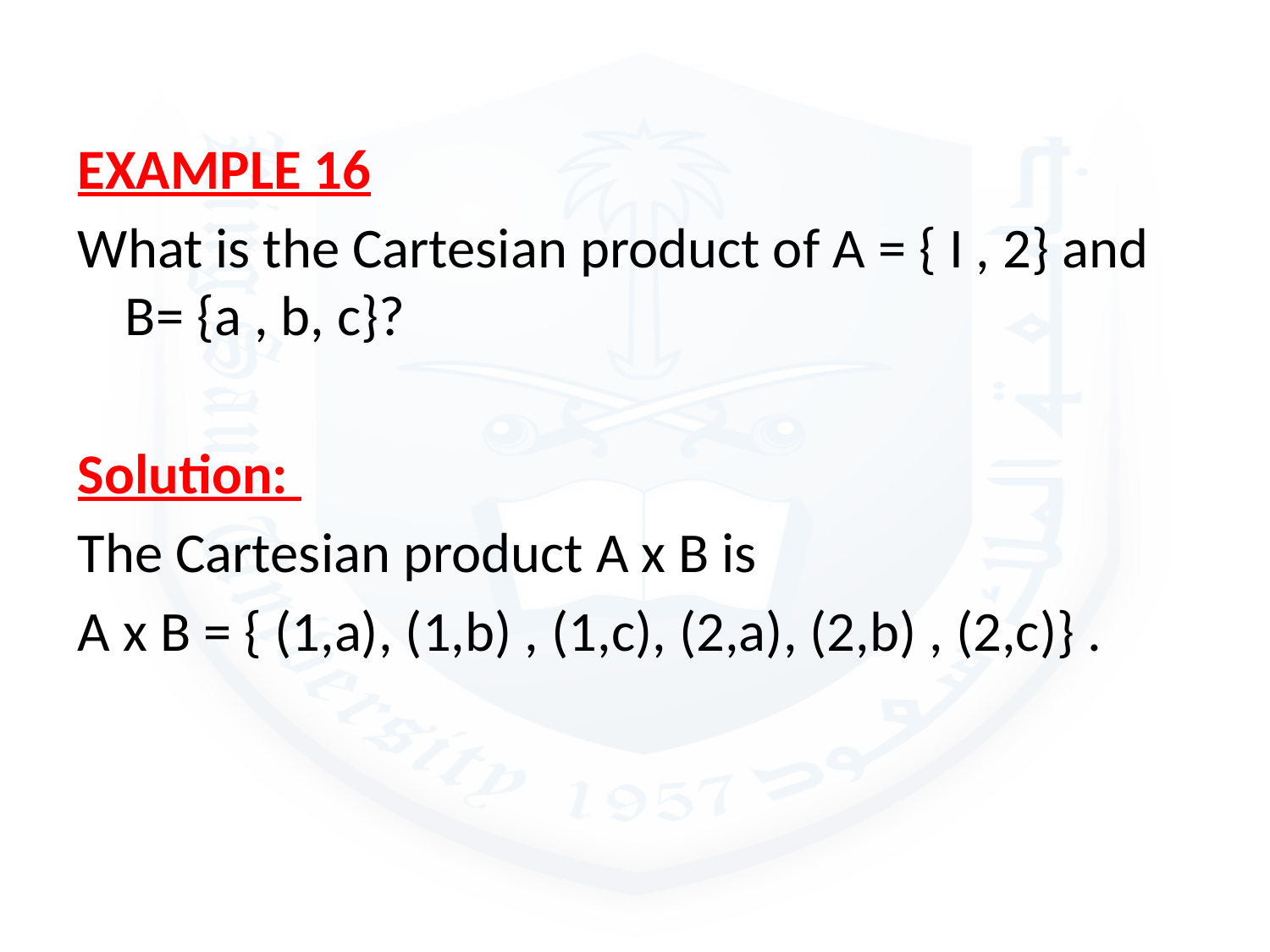

EXAMPLE 16
What is the Cartesian product of A = { I , 2} and B= {a , b, c}?

Solution:
The Cartesian product A x B is
A x B = { (1,a), (1,b) , (1,c), (2,a), (2,b) , (2,c)} .